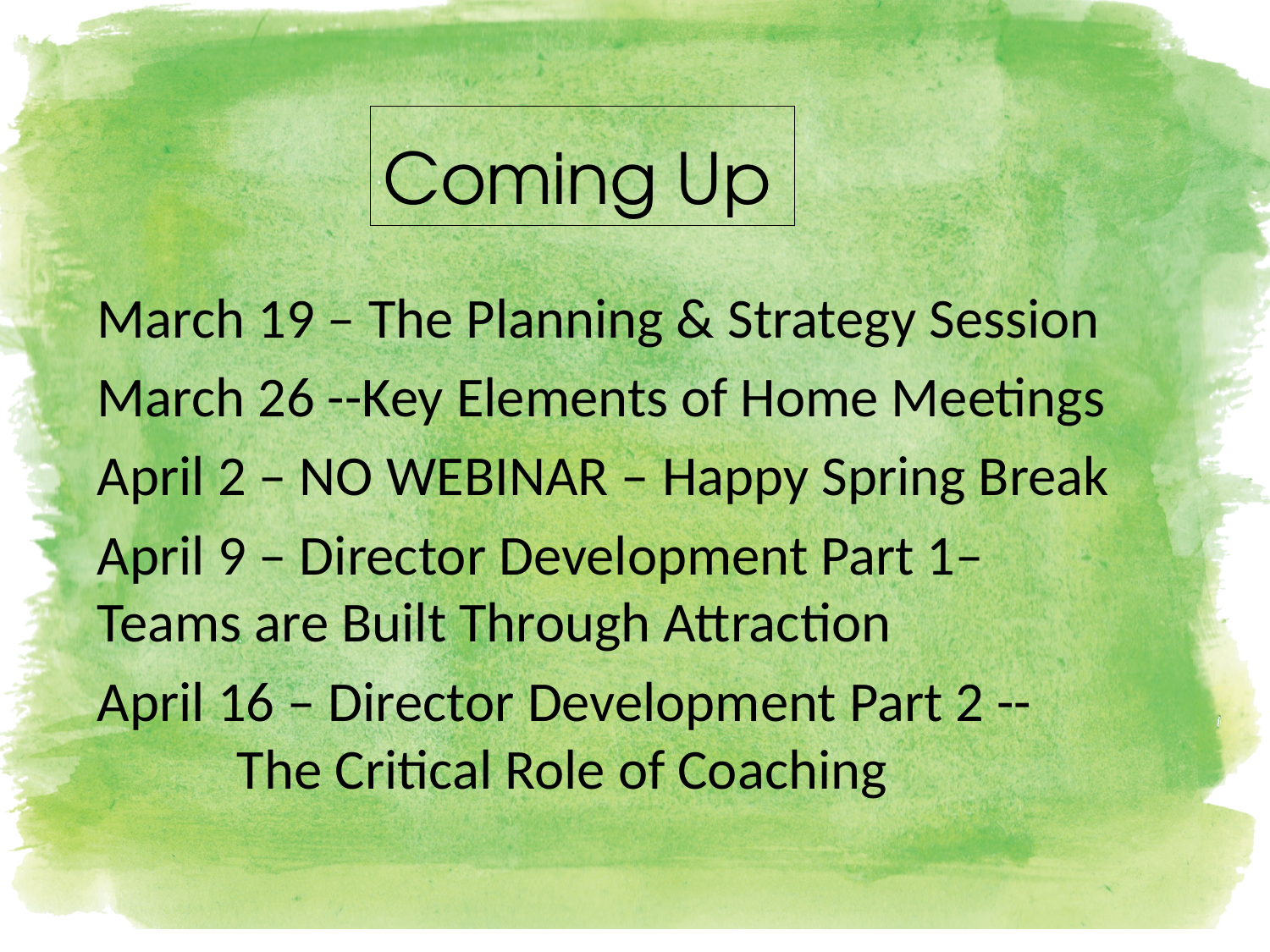

# Coming Up
March 19 – The Planning & Strategy Session
March 26 --Key Elements of Home Meetings
April 2 – NO WEBINAR – Happy Spring Break
April 9 – Director Development Part 1– 	Teams are Built Through Attraction
April 16 – Director Development Part 2 -- 		 The Critical Role of Coaching